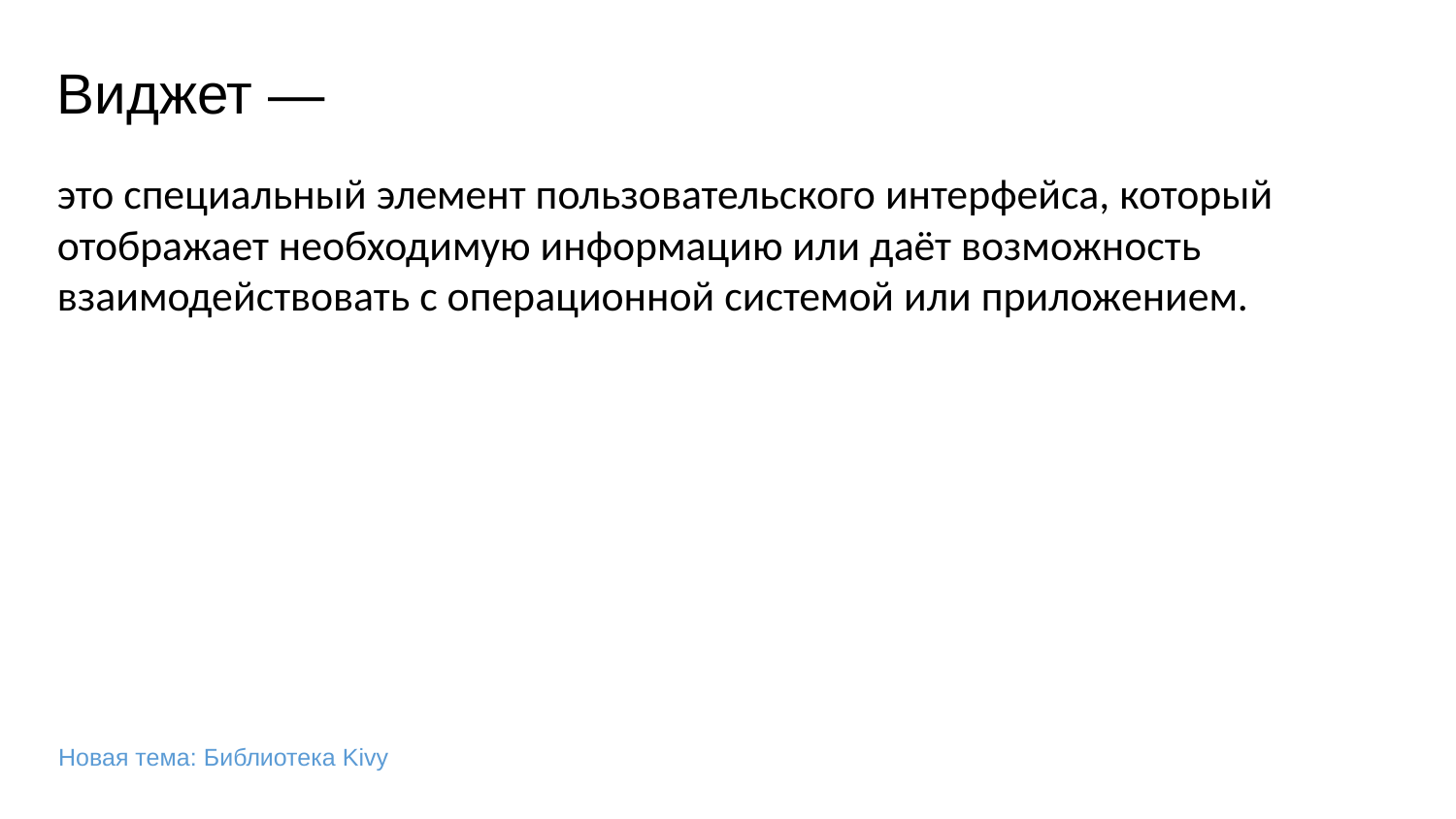

Виджет —
это специальный элемент пользовательского интерфейса, который отображает необходимую информацию или даёт возможность взаимодействовать с операционной системой или приложением.
Новая тема: Библиотека Kivy